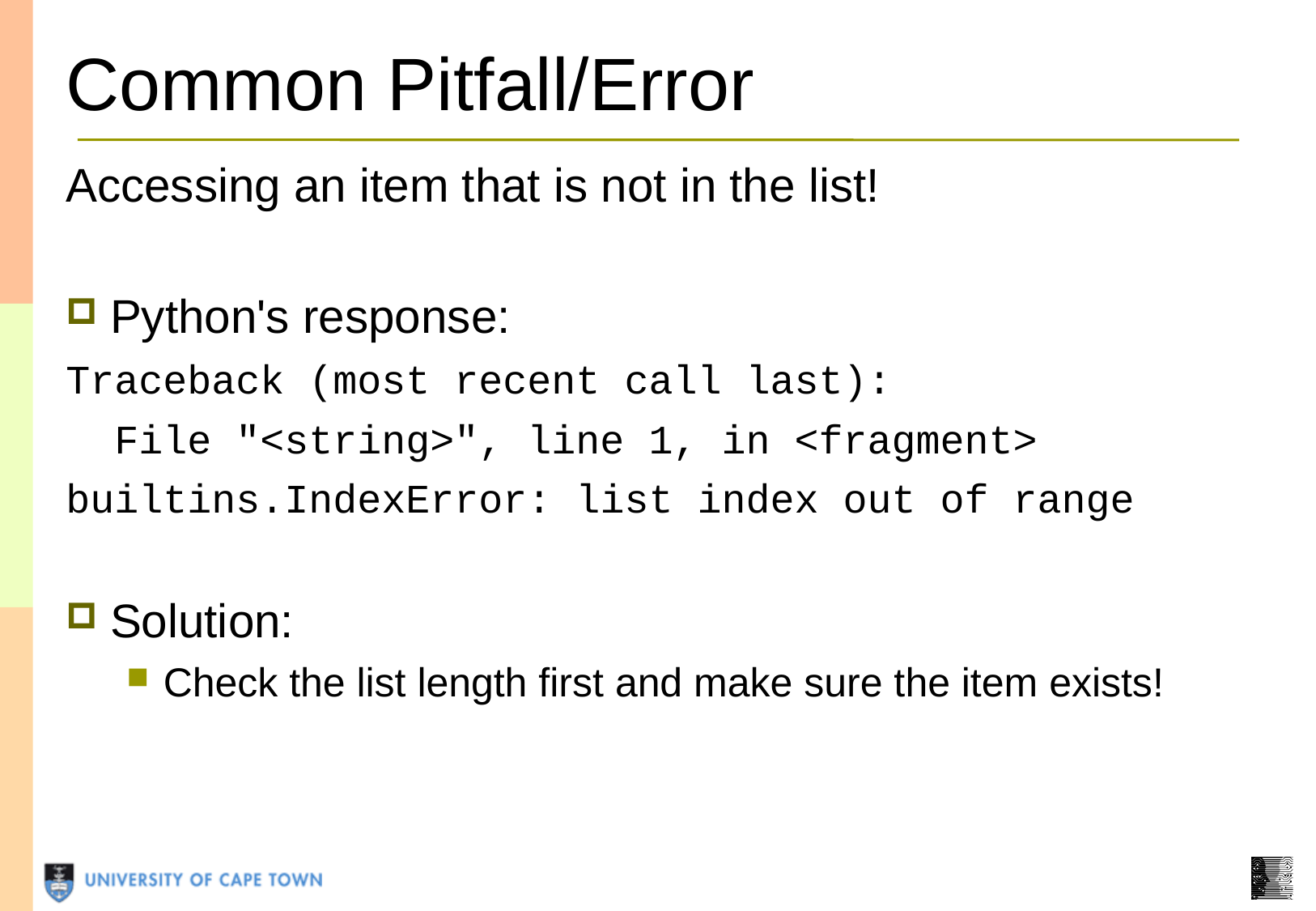

Common Pitfall/Error
Accessing an item that is not in the list!

Python's response:
Traceback (most recent call last):
  File "<string>", line 1, in <fragment>
builtins.IndexError: list index out of range

Solution:
Check the list length first and make sure the item exists!